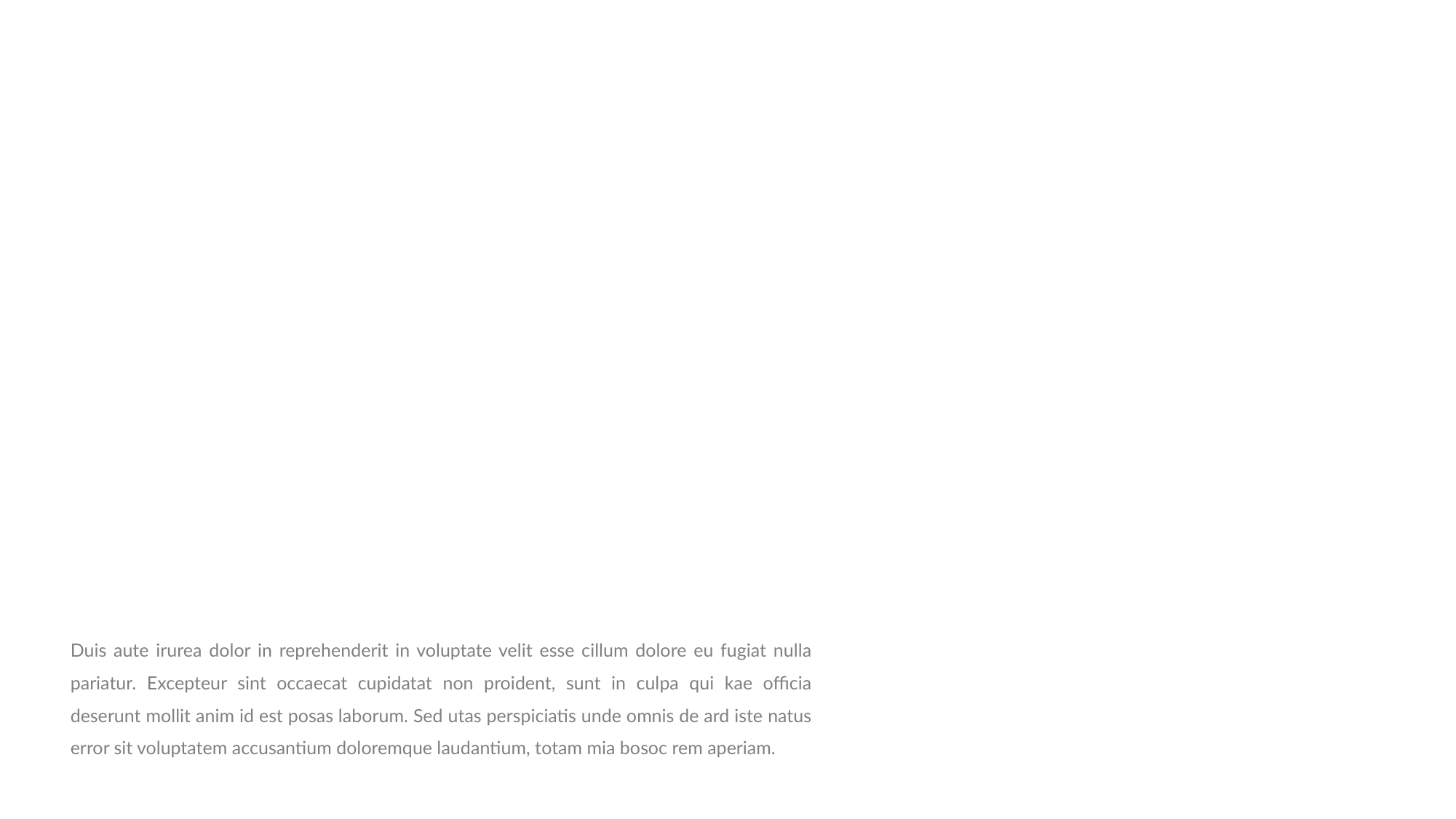

INSPIRING
OUR COMPANY
MENIZE
CREATIVE STUDIO
Duis aute irurea dolor in reprehenderit in voluptate velit esse cillum dolore eu fugiat nulla pariatur. Excepteur sint occaecat cupidatat non proident, sunt in culpa qui kae officia deserunt mollit anim id est posas laborum. Sed utas perspiciatis unde omnis de ard iste natus error sit voluptatem accusantium doloremque laudantium, totam mia bosoc rem aperiam.